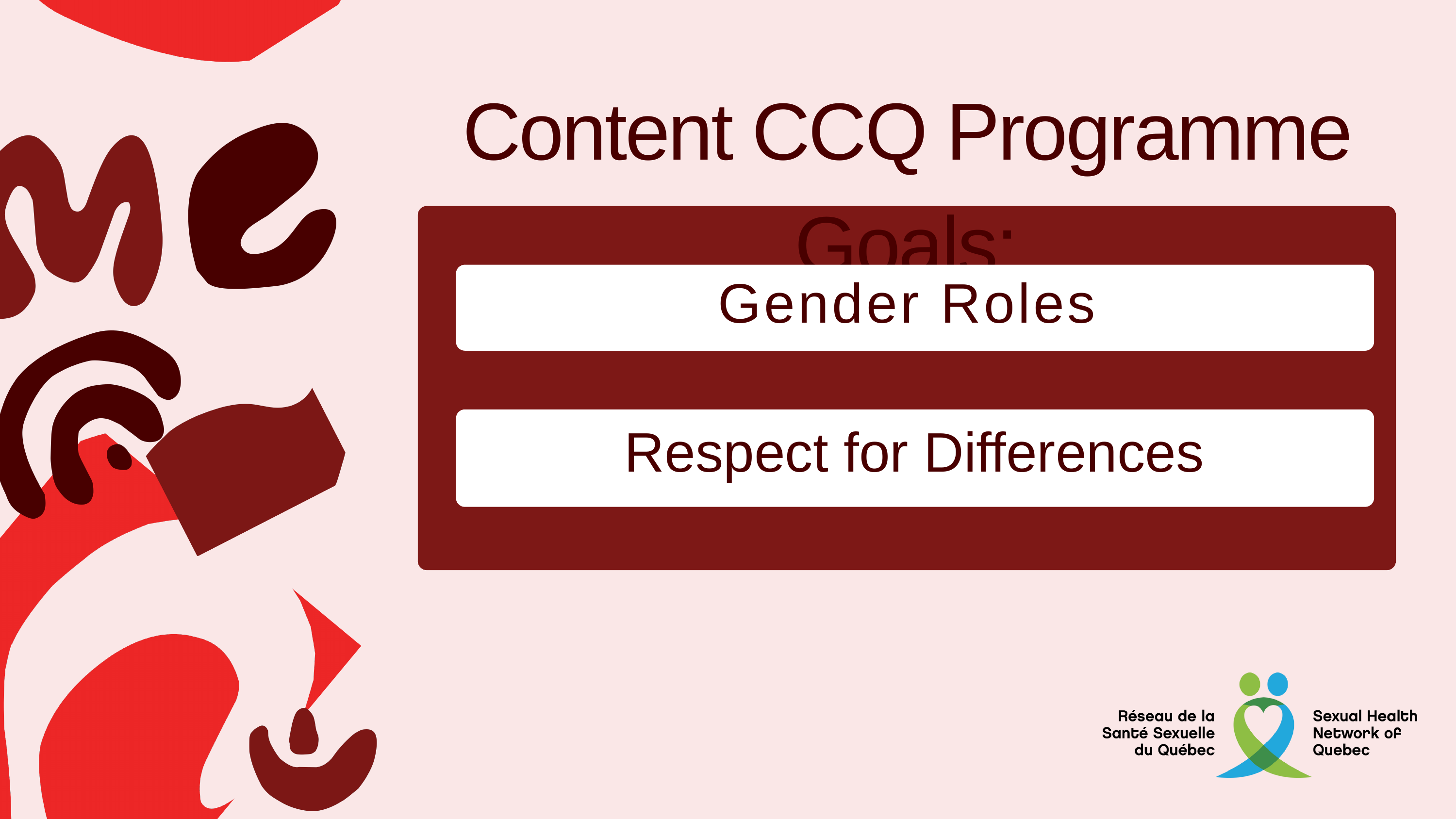

Content CCQ Programme Goals:

Gender Roles

 Respect for Differences